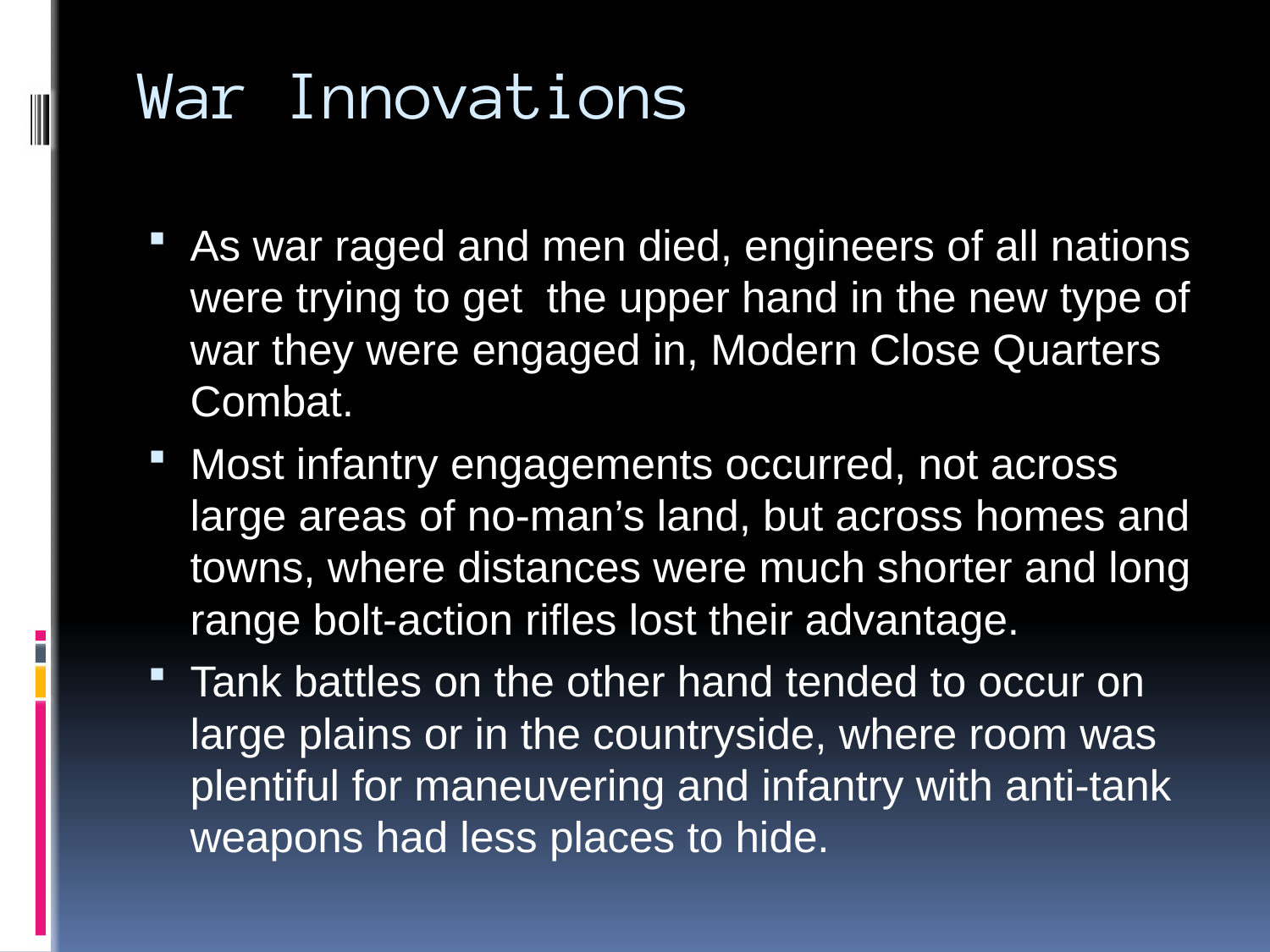

# War Innovations
As war raged and men died, engineers of all nations were trying to get  the upper hand in the new type of war they were engaged in, Modern Close Quarters Combat.
Most infantry engagements occurred, not across large areas of no-man’s land, but across homes and towns, where distances were much shorter and long range bolt-action rifles lost their advantage.
Tank battles on the other hand tended to occur on large plains or in the countryside, where room was plentiful for maneuvering and infantry with anti-tank weapons had less places to hide.